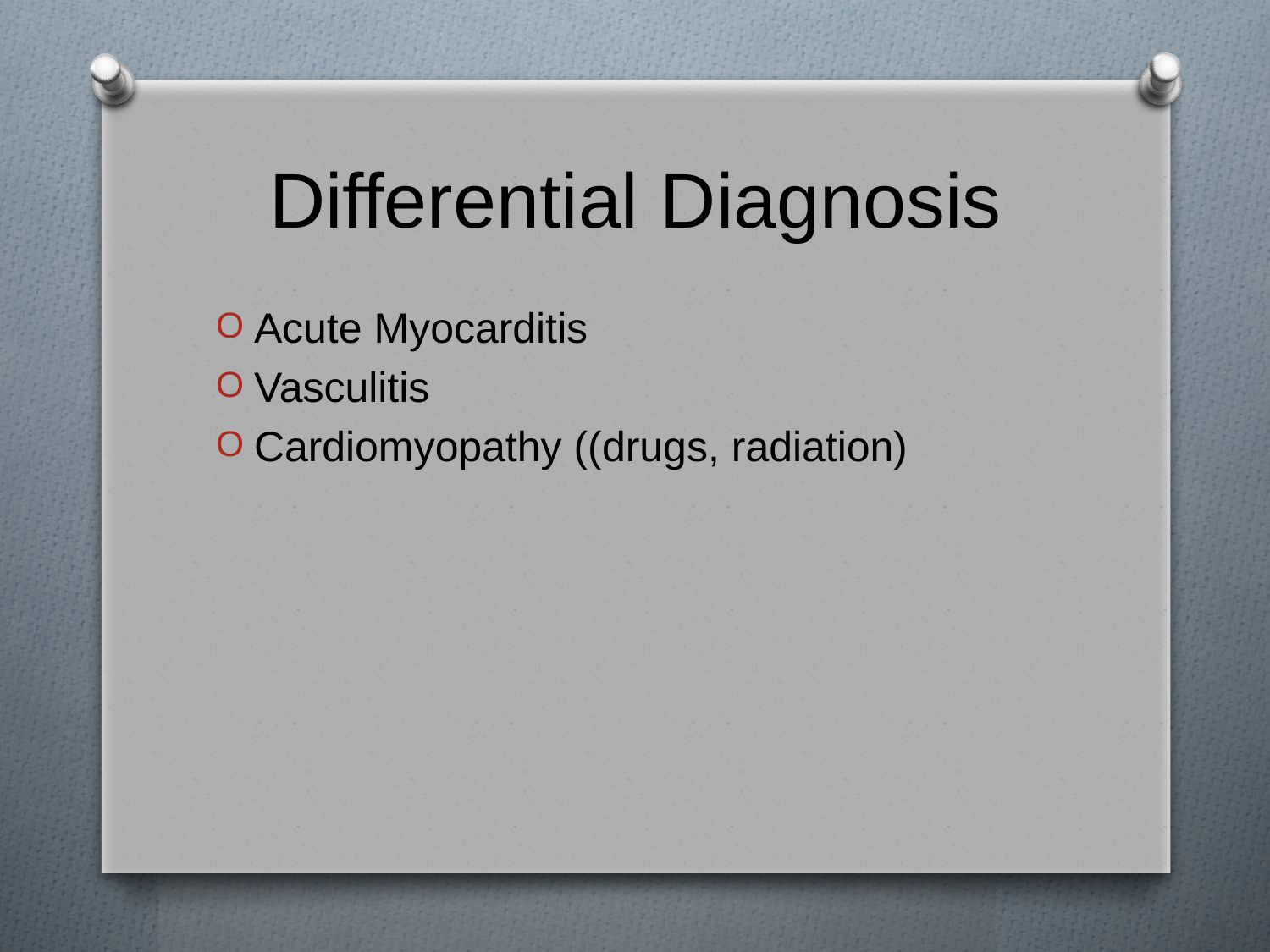

# Differential Diagnosis
Acute Myocarditis
Vasculitis
Cardiomyopathy ((drugs, radiation)